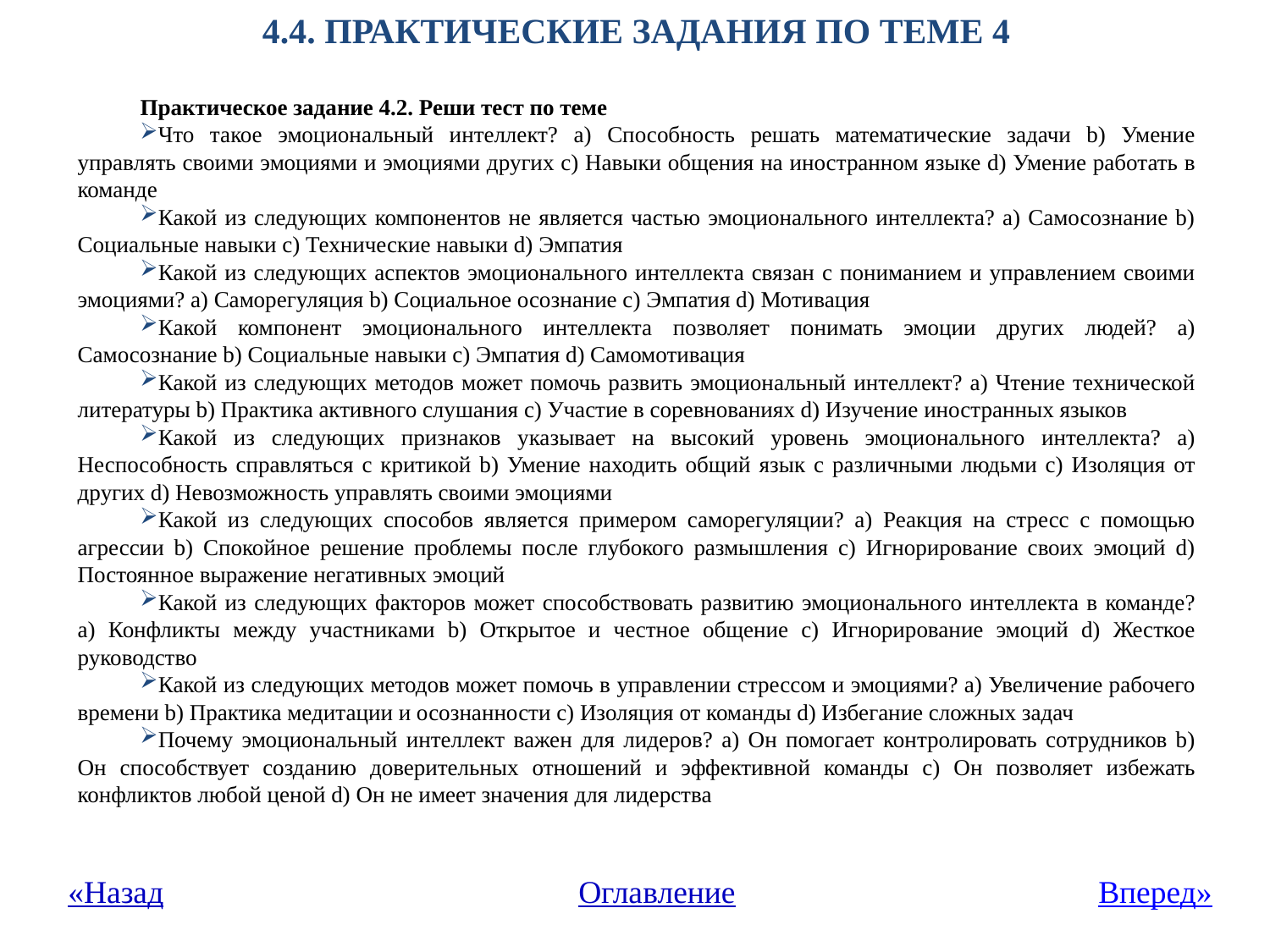

# 4.4. Практические задания по теме 4
Практическое задание 4.2. Реши тест по теме
Что такое эмоциональный интеллект? a) Способность решать математические задачи b) Умение управлять своими эмоциями и эмоциями других c) Навыки общения на иностранном языке d) Умение работать в команде
Какой из следующих компонентов не является частью эмоционального интеллекта? a) Самосознание b) Социальные навыки c) Технические навыки d) Эмпатия
Какой из следующих аспектов эмоционального интеллекта связан с пониманием и управлением своими эмоциями? a) Саморегуляция b) Социальное осознание c) Эмпатия d) Мотивация
Какой компонент эмоционального интеллекта позволяет понимать эмоции других людей? a) Самосознание b) Социальные навыки c) Эмпатия d) Самомотивация
Какой из следующих методов может помочь развить эмоциональный интеллект? a) Чтение технической литературы b) Практика активного слушания c) Участие в соревнованиях d) Изучение иностранных языков
Какой из следующих признаков указывает на высокий уровень эмоционального интеллекта? a) Неспособность справляться с критикой b) Умение находить общий язык с различными людьми c) Изоляция от других d) Невозможность управлять своими эмоциями
Какой из следующих способов является примером саморегуляции? a) Реакция на стресс с помощью агрессии b) Спокойное решение проблемы после глубокого размышления c) Игнорирование своих эмоций d) Постоянное выражение негативных эмоций
Какой из следующих факторов может способствовать развитию эмоционального интеллекта в команде? a) Конфликты между участниками b) Открытое и честное общение c) Игнорирование эмоций d) Жесткое руководство
Какой из следующих методов может помочь в управлении стрессом и эмоциями? a) Увеличение рабочего времени b) Практика медитации и осознанности c) Изоляция от команды d) Избегание сложных задач
Почему эмоциональный интеллект важен для лидеров? a) Он помогает контролировать сотрудников b) Он способствует созданию доверительных отношений и эффективной команды c) Он позволяет избежать конфликтов любой ценой d) Он не имеет значения для лидерства

«Назад
Оглавление
Вперед»